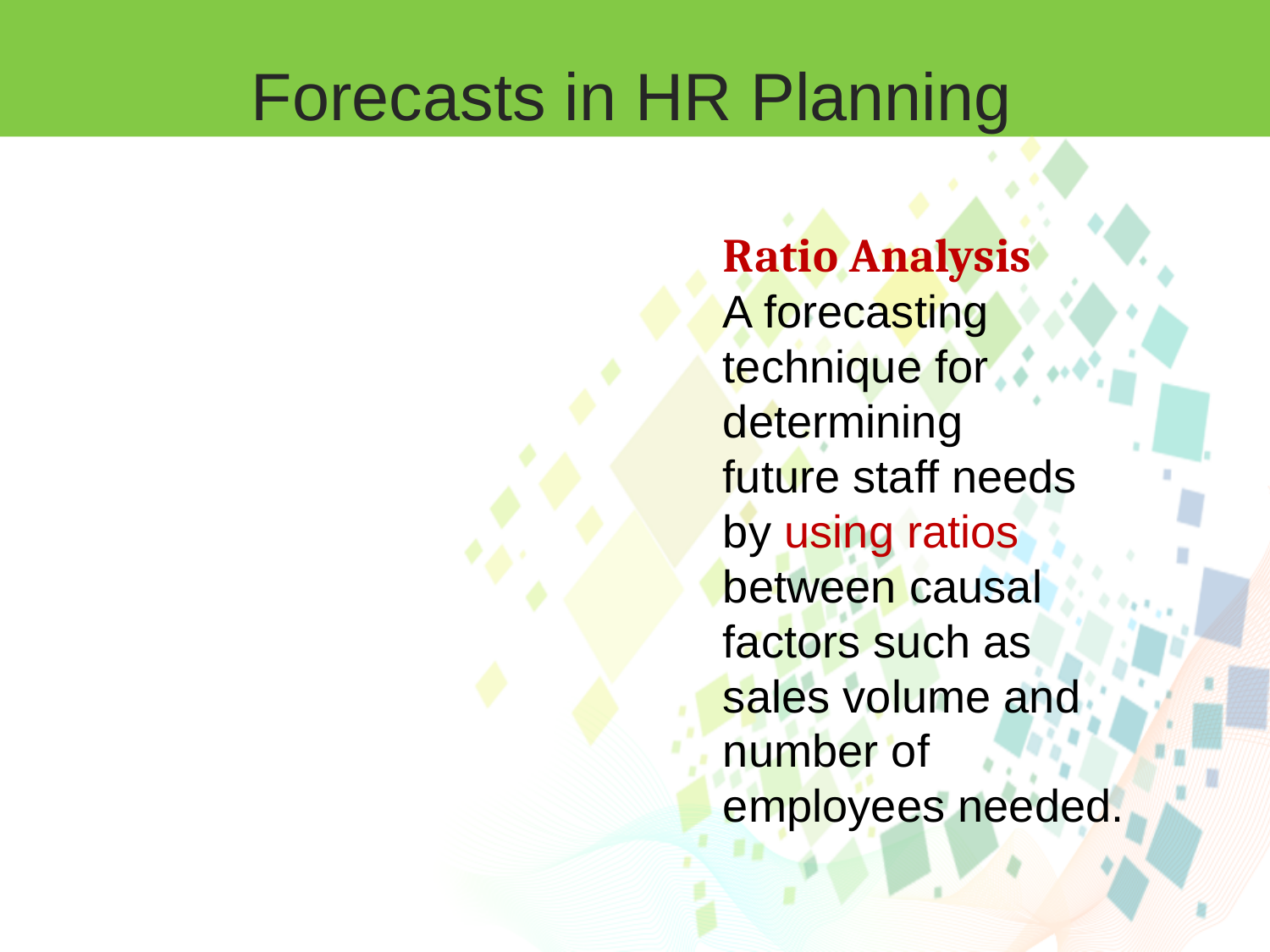

Forecasts in HR Planning
Ratio Analysis
A forecasting technique for determining
future staff needs by using ratios between causal factors such as sales volume and number of employees needed.